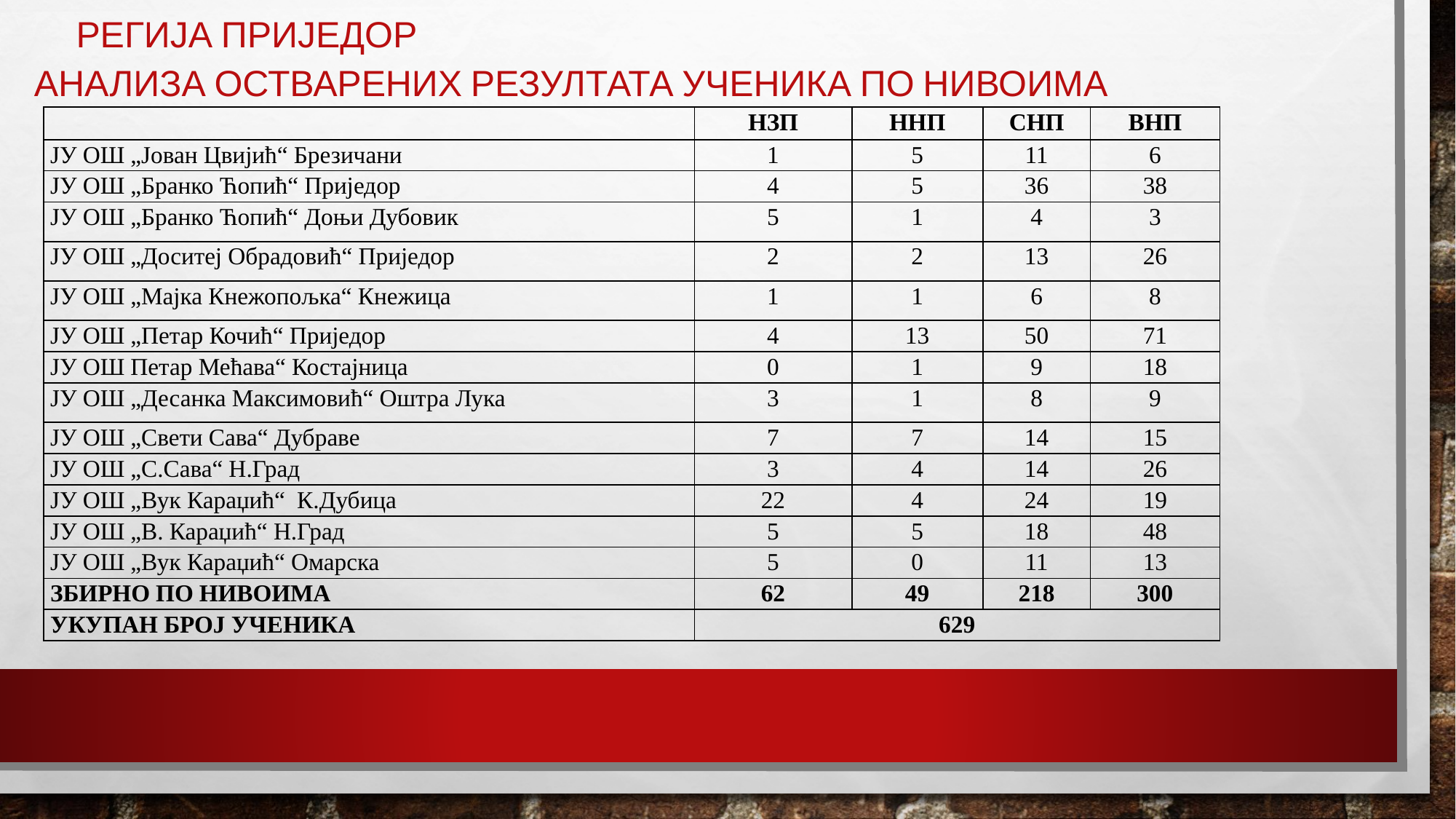

РЕГИЈА ПРИЈЕДОР
# АНАЛИЗА ОСТВАРЕНИХ РЕЗУЛТАТА УЧЕНИКА ПО НИВОИМА
|  | НЗП | ННП | СНП | ВНП |
| --- | --- | --- | --- | --- |
| ЈУ ОШ „Јован Цвијић“ Брезичани | 1 | 5 | 11 | 6 |
| ЈУ ОШ „Бранко Ћопић“ Приједор | 4 | 5 | 36 | 38 |
| ЈУ ОШ „Бранко Ћопић“ Доњи Дубовик | 5 | 1 | 4 | 3 |
| ЈУ ОШ „Доситеј Обрадовић“ Приједор | 2 | 2 | 13 | 26 |
| ЈУ ОШ „Мајка Кнежопољка“ Кнежица | 1 | 1 | 6 | 8 |
| ЈУ ОШ „Петар Кочић“ Приједор | 4 | 13 | 50 | 71 |
| ЈУ ОШ Петар Мећава“ Костајница | 0 | 1 | 9 | 18 |
| ЈУ ОШ „Десанка Максимовић“ Оштра Лука | 3 | 1 | 8 | 9 |
| ЈУ ОШ „Свети Сава“ Дубраве | 7 | 7 | 14 | 15 |
| ЈУ ОШ „С.Сава“ Н.Град | 3 | 4 | 14 | 26 |
| ЈУ ОШ „Вук Караџић“ К.Дубица | 22 | 4 | 24 | 19 |
| ЈУ ОШ „В. Караџић“ Н.Град | 5 | 5 | 18 | 48 |
| ЈУ ОШ „Вук Караџић“ Омарска | 5 | 0 | 11 | 13 |
| ЗБИРНО ПО НИВОИМА | 62 | 49 | 218 | 300 |
| УКУПАН БРОЈ УЧЕНИКА | 629 |  |  |  |